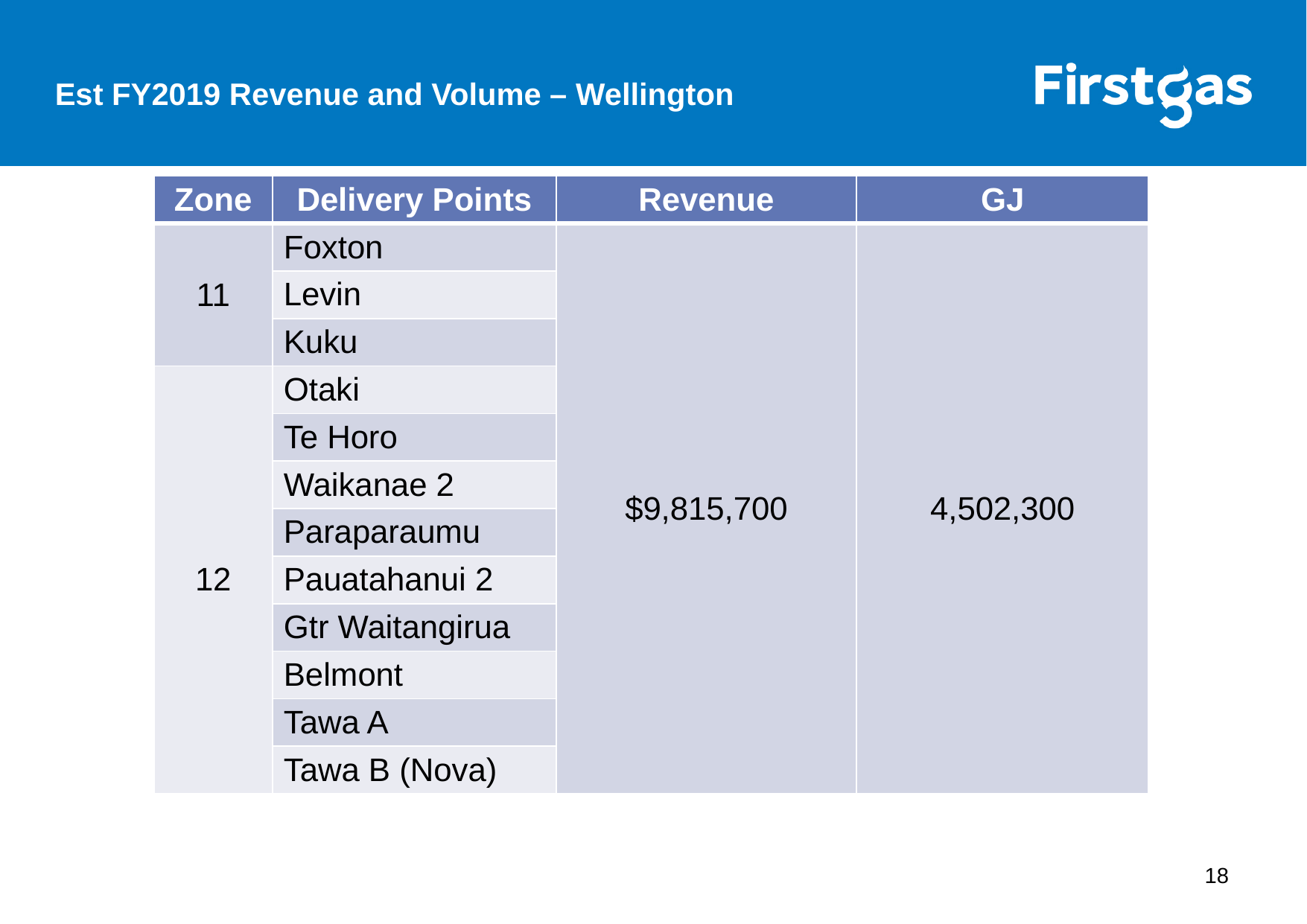

Est FY2019 Revenue and Volume – Wellington
| Zone | Delivery Points | Revenue | GJ |
| --- | --- | --- | --- |
| 11 | Foxton | $9,815,700 | 4,502,300 |
|  | Levin |  |  |
|  | Kuku |  |  |
| 12 | Otaki |  |  |
|  | Te Horo |  |  |
|  | Waikanae 2 |  |  |
|  | Paraparaumu |  |  |
|  | Pauatahanui 2 |  |  |
|  | Gtr Waitangirua |  |  |
|  | Belmont |  |  |
|  | Tawa A |  |  |
|  | Tawa B (Nova) |  |  |
18